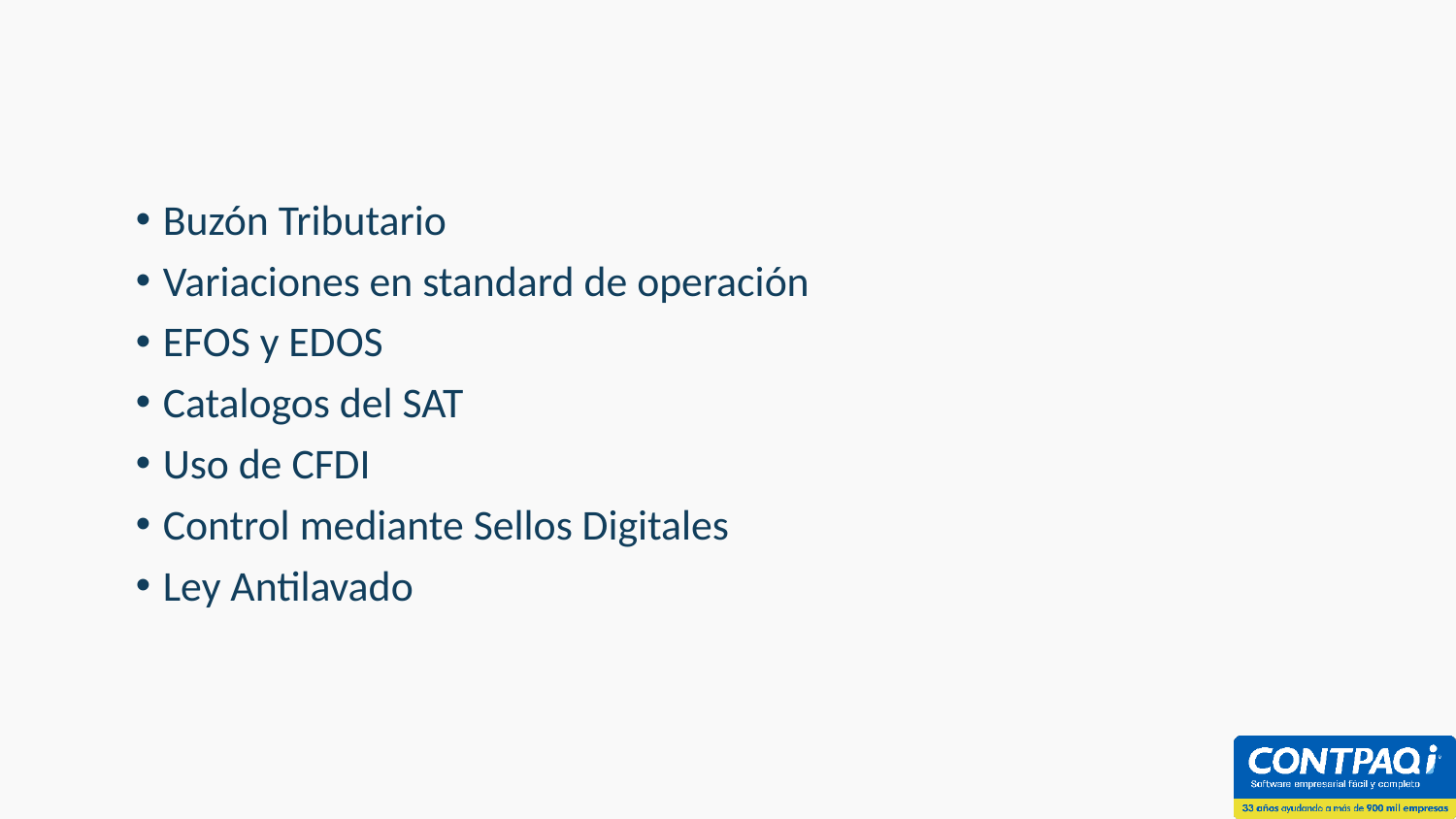

# Procedimientos
Buzón Tributario
Variaciones en standard de operación
EFOS y EDOS
Catalogos del SAT
Uso de CFDI
Control mediante Sellos Digitales
Ley Antilavado